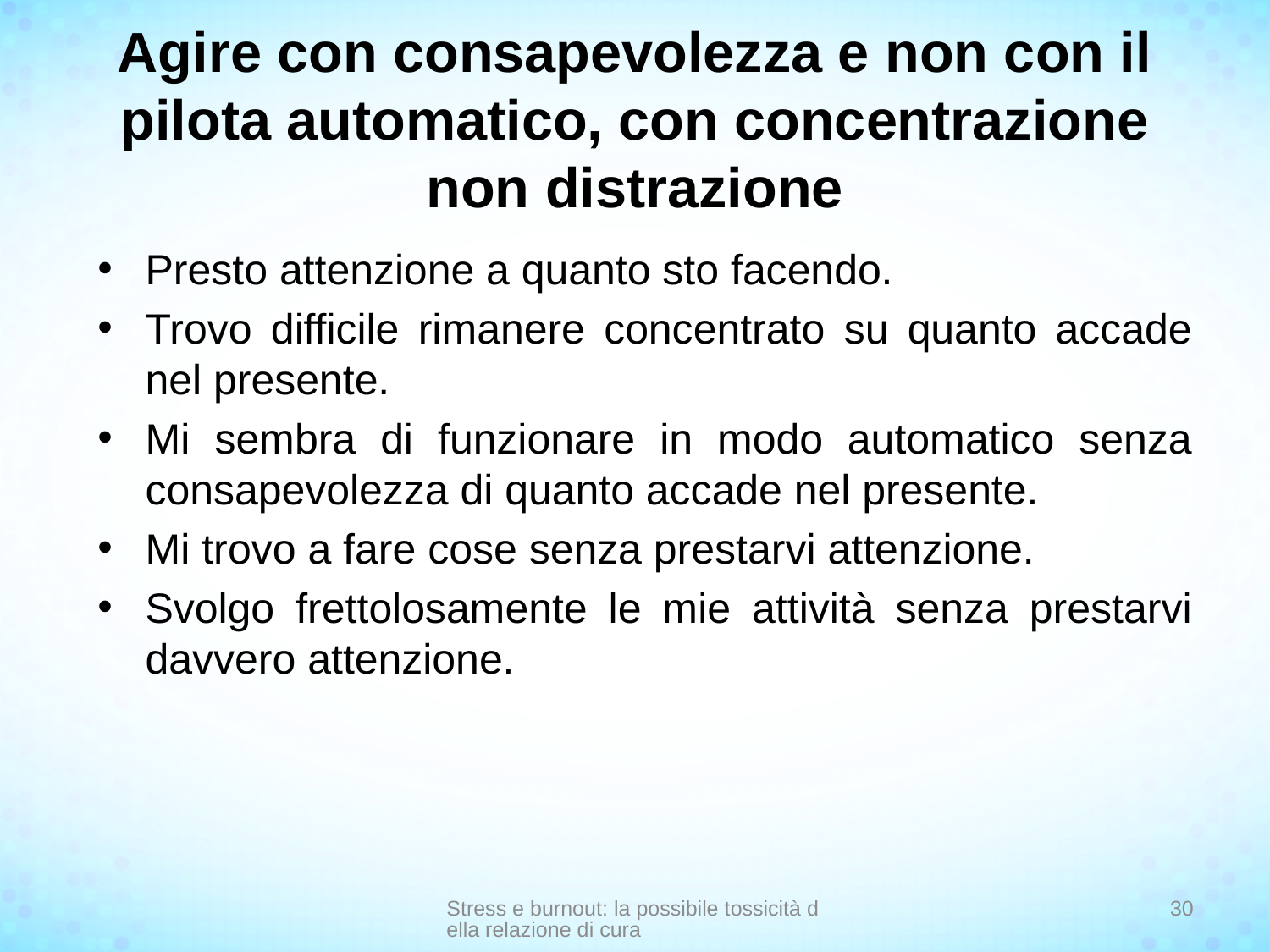

# Agire con consapevolezza e non con il pilota automatico, con concentrazione non distrazione
Presto attenzione a quanto sto facendo.
Trovo difficile rimanere concentrato su quanto accade nel presente.
Mi sembra di funzionare in modo automatico senza consapevolezza di quanto accade nel presente.
Mi trovo a fare cose senza prestarvi attenzione.
Svolgo frettolosamente le mie attività senza prestarvi davvero attenzione.

Stress e burnout: la possibile tossicità della relazione di cura
30